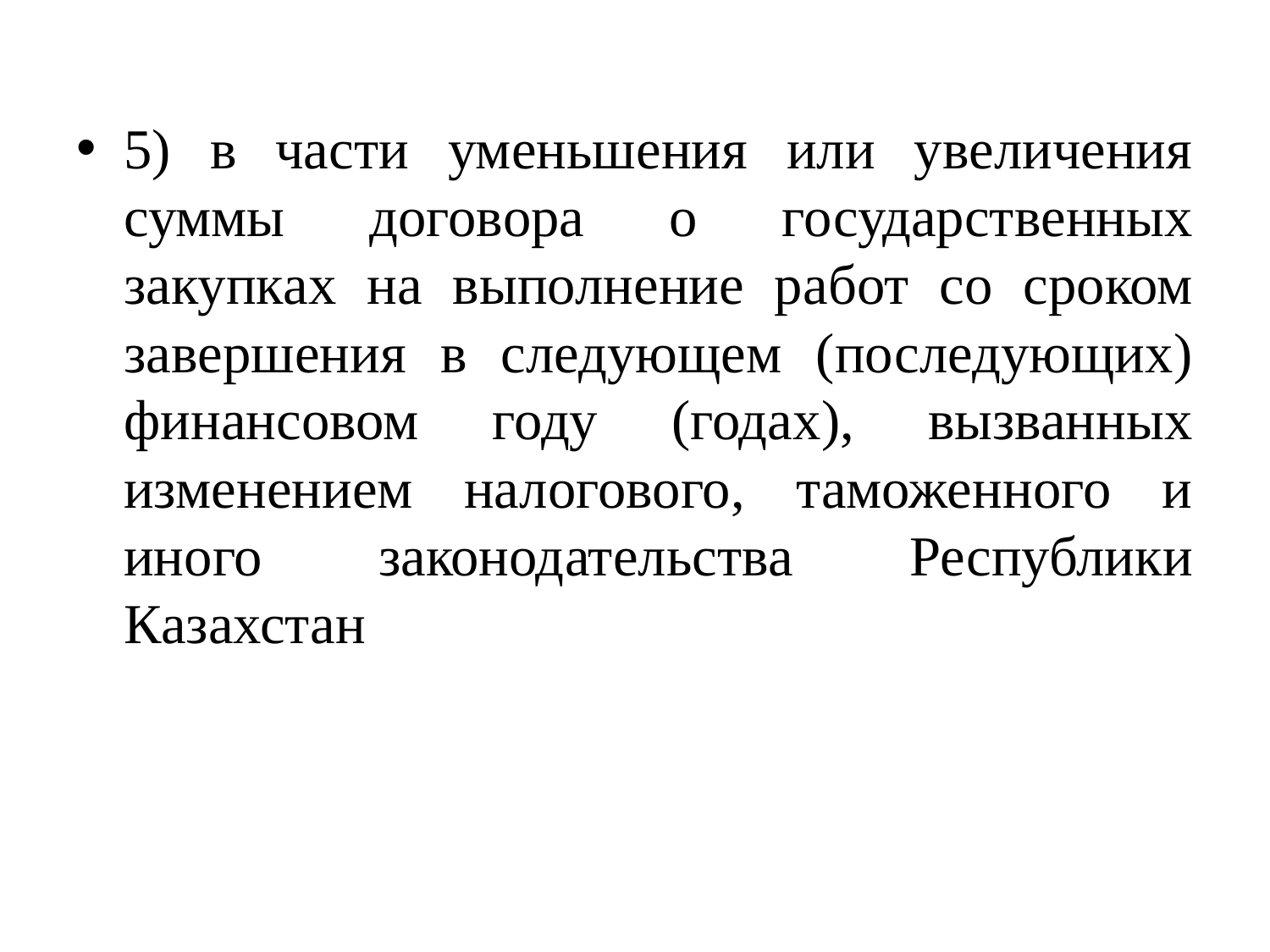

5) в части уменьшения или увеличения суммы договора о государственных закупках на выполнение работ со сроком завершения в следующем (последующих) финансовом году (годах), вызванных изменением налогового, таможенного и иного законодательства Республики Казахстан